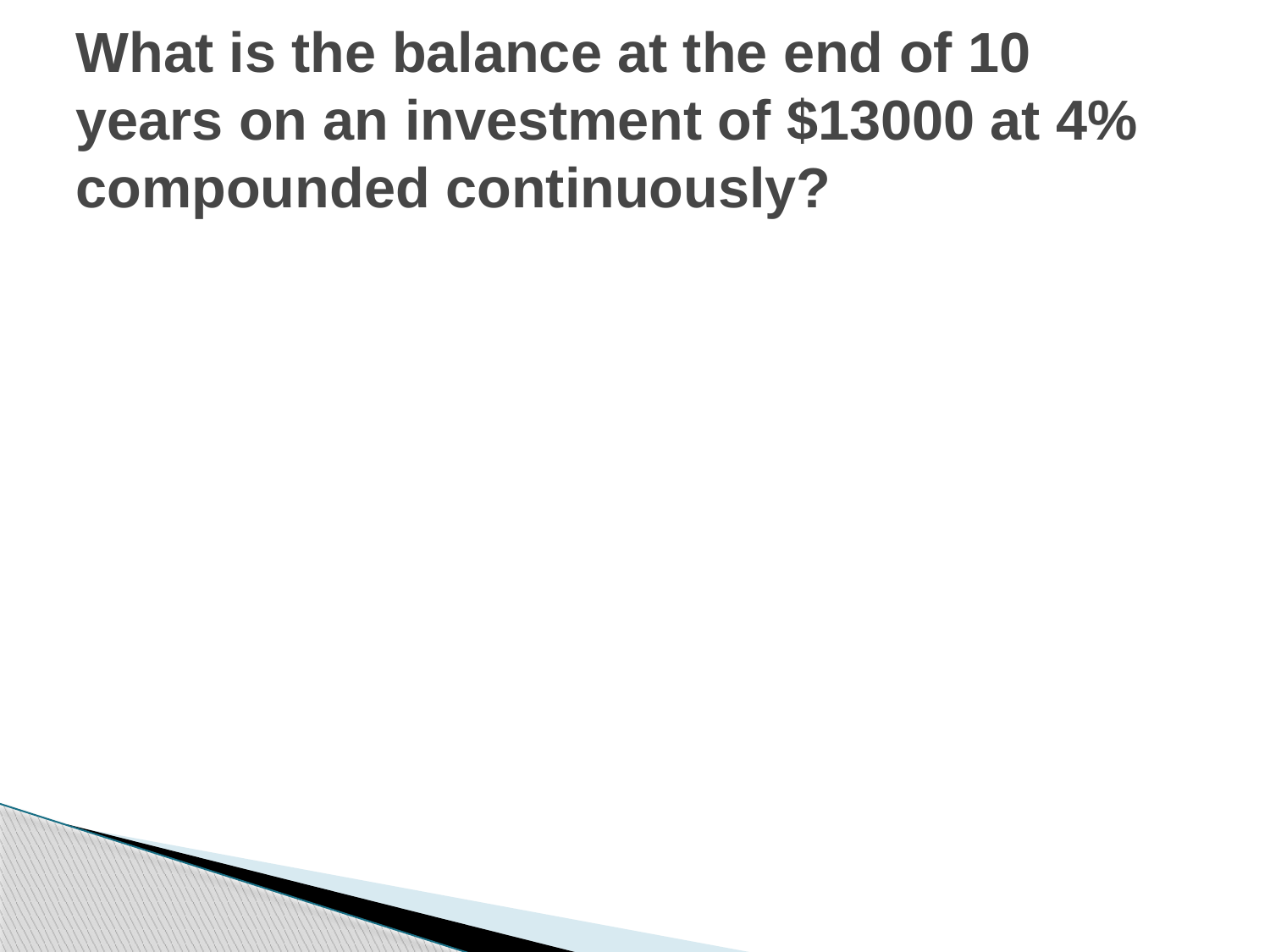

# What is the balance at the end of 10 years on an investment of $13000 at 4% compounded continuously?